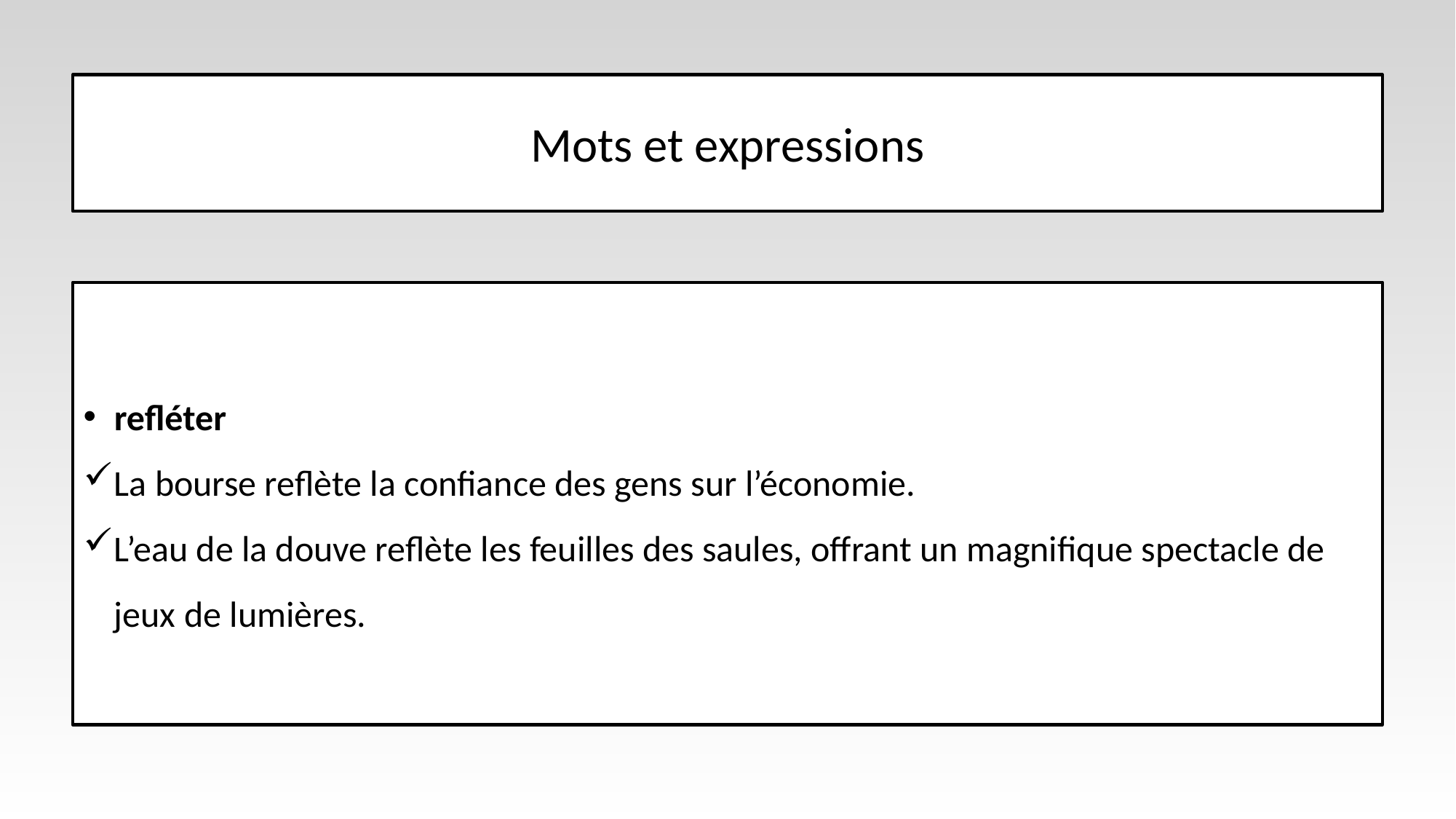

# Mots et expressions
refléter
La bourse reflète la confiance des gens sur l’économie.
L’eau de la douve reflète les feuilles des saules, offrant un magnifique spectacle de jeux de lumières.